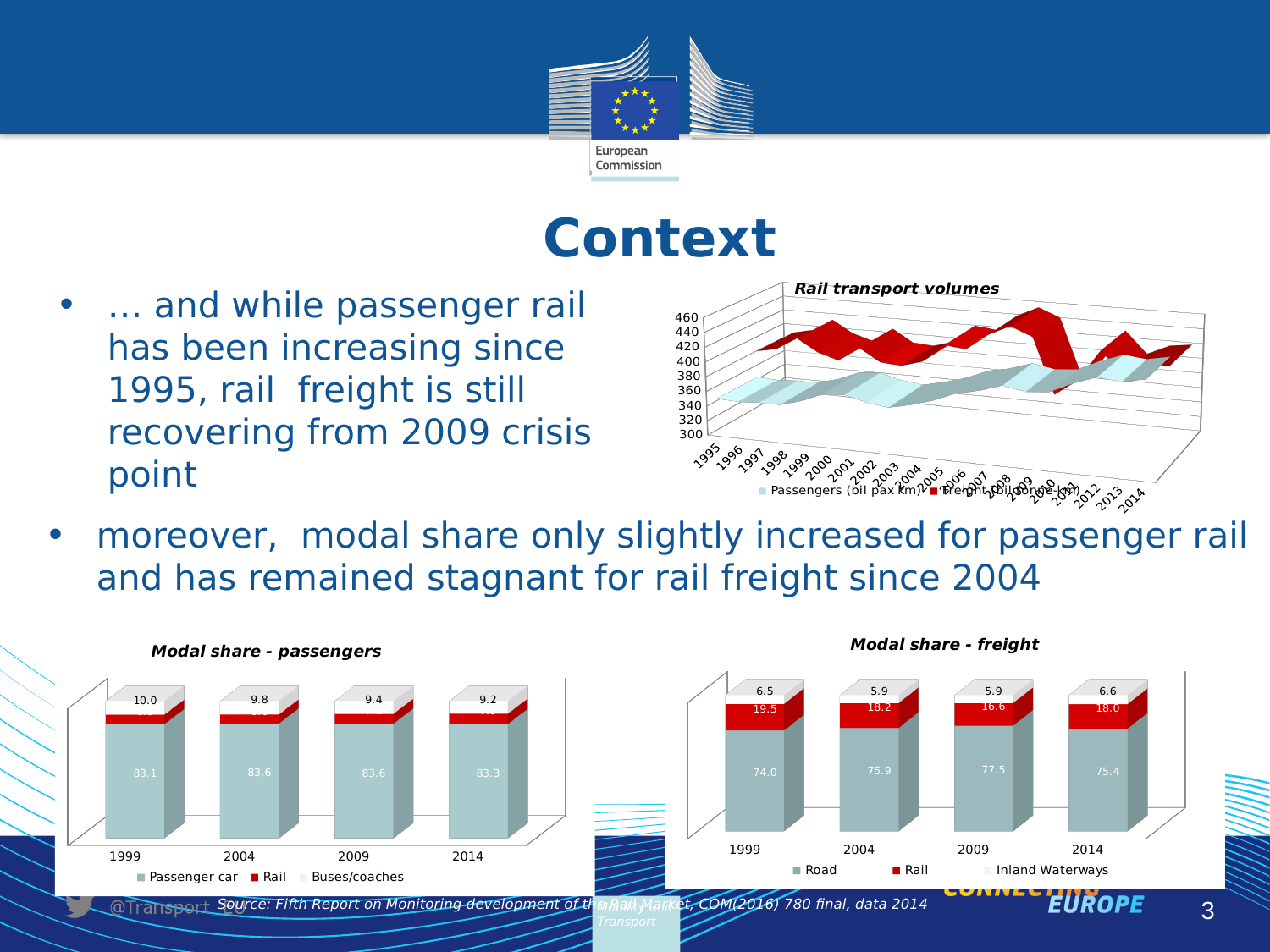

# Context
… and while passenger rail  has been increasing since 1995, rail  freight is still recovering from 2009 crisis point

[unsupported chart]

moreover,  modal share only slightly increased for passenger rail and has remained stagnant for rail freight since 2004

[unsupported chart]

[unsupported chart]

Source: Fifth Report on Monitoring development of the Rail Market, COM(2016) 780 final, data 2014